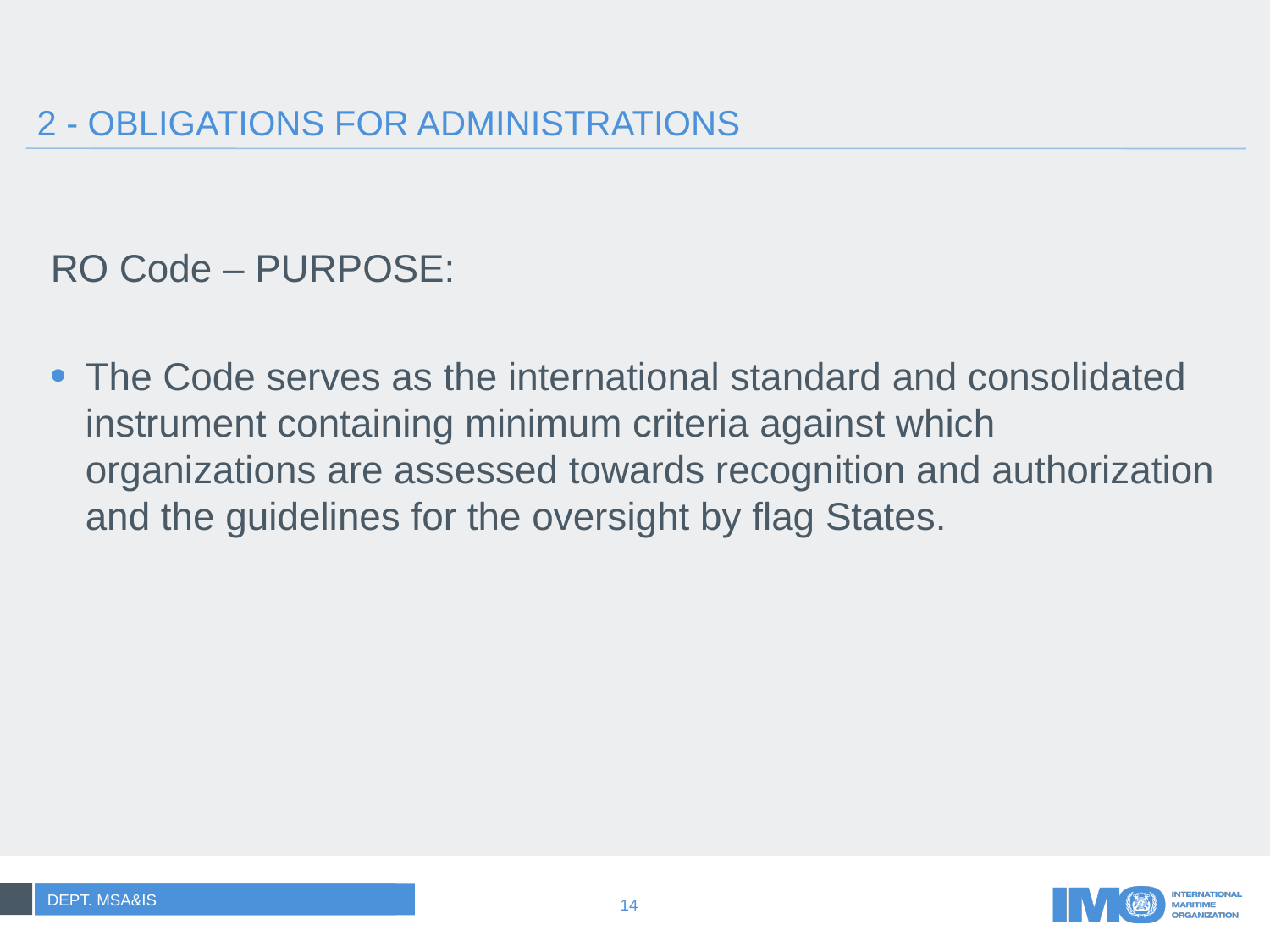

# 2 - OBLIGATIONS FOR ADMINISTRATIONS

RO Code – PURPOSE:

The Code serves as the international standard and consolidated instrument containing minimum criteria against which organizations are assessed towards recognition and authorization and the guidelines for the oversight by flag States.